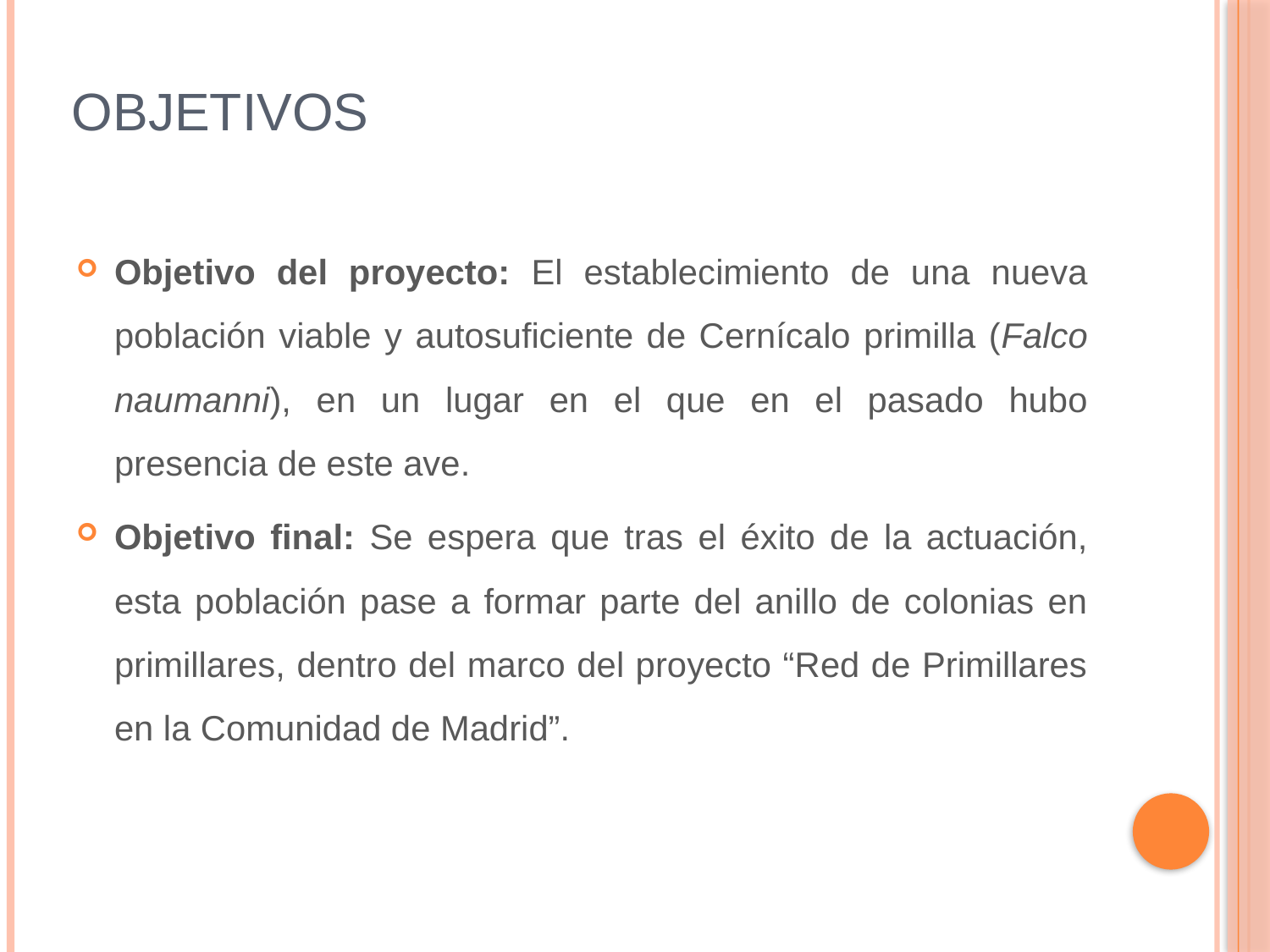

# OBJETIVOS
Objetivo del proyecto: El establecimiento de una nueva población viable y autosuficiente de Cernícalo primilla (Falco naumanni), en un lugar en el que en el pasado hubo presencia de este ave.
Objetivo final: Se espera que tras el éxito de la actuación, esta población pase a formar parte del anillo de colonias en primillares, dentro del marco del proyecto “Red de Primillares en la Comunidad de Madrid”.